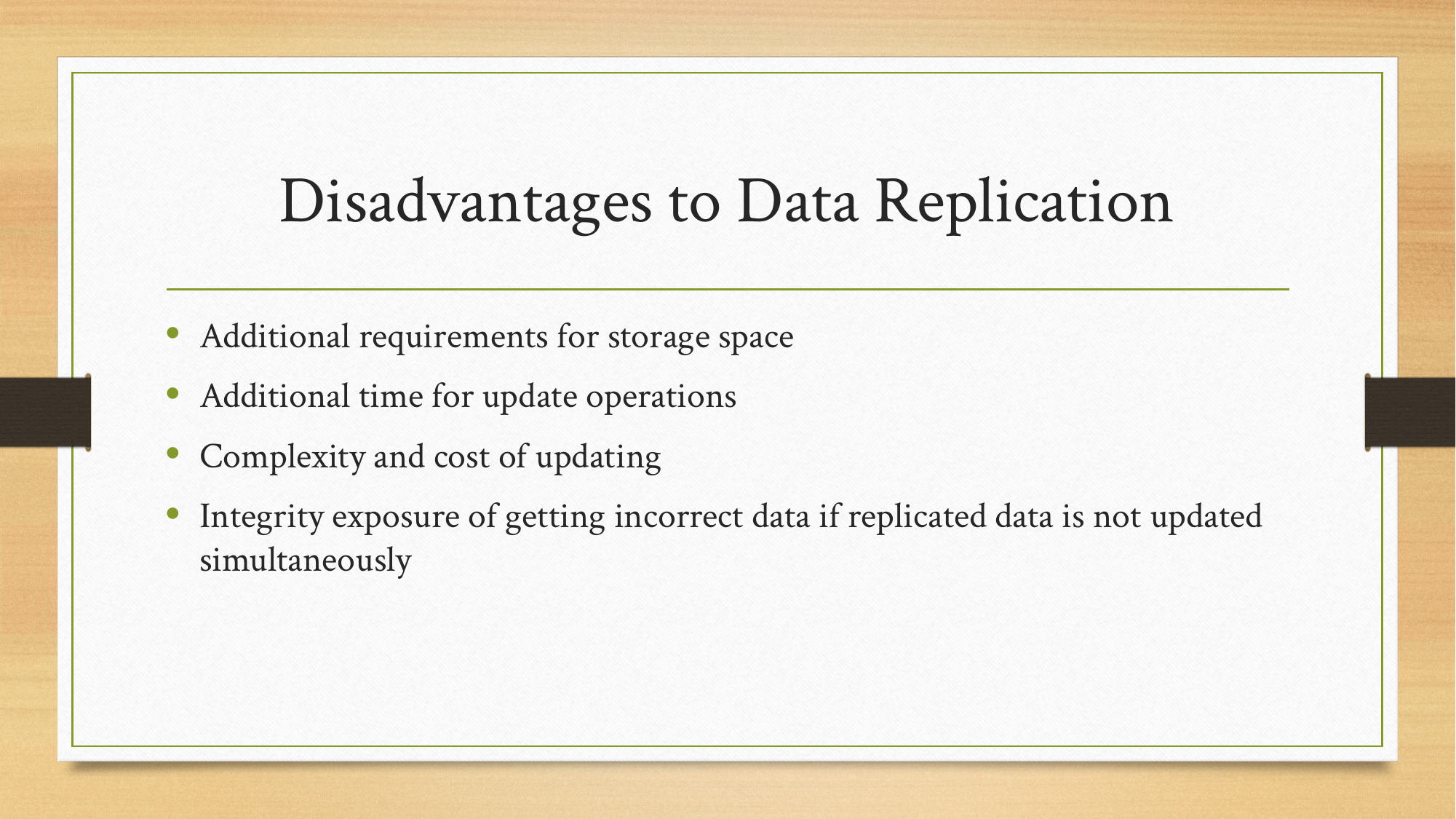

# Disadvantages to Data Replication
Additional requirements for storage space
Additional time for update operations
Complexity and cost of updating
Integrity exposure of getting incorrect data if replicated data is not updated simultaneously